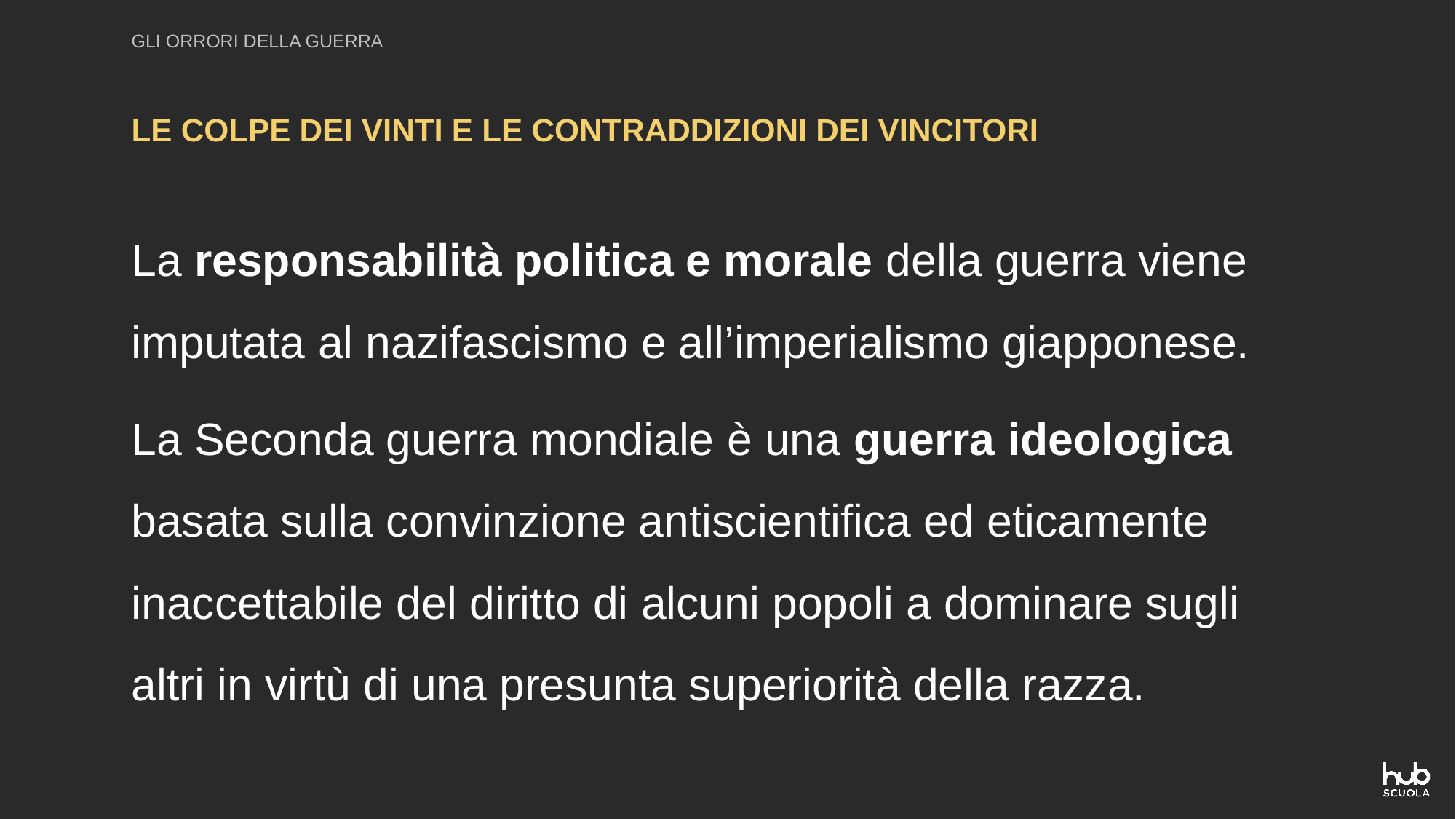

GLI ORRORI DELLA GUERRA
LE COLPE DEI VINTI E LE CONTRADDIZIONI DEI VINCITORI
La responsabilità politica e morale della guerra viene imputata al nazifascismo e all’imperialismo giapponese.
La Seconda guerra mondiale è una guerra ideologica basata sulla convinzione antiscientifica ed eticamente inaccettabile del diritto di alcuni popoli a dominare sugli altri in virtù di una presunta superiorità della razza.